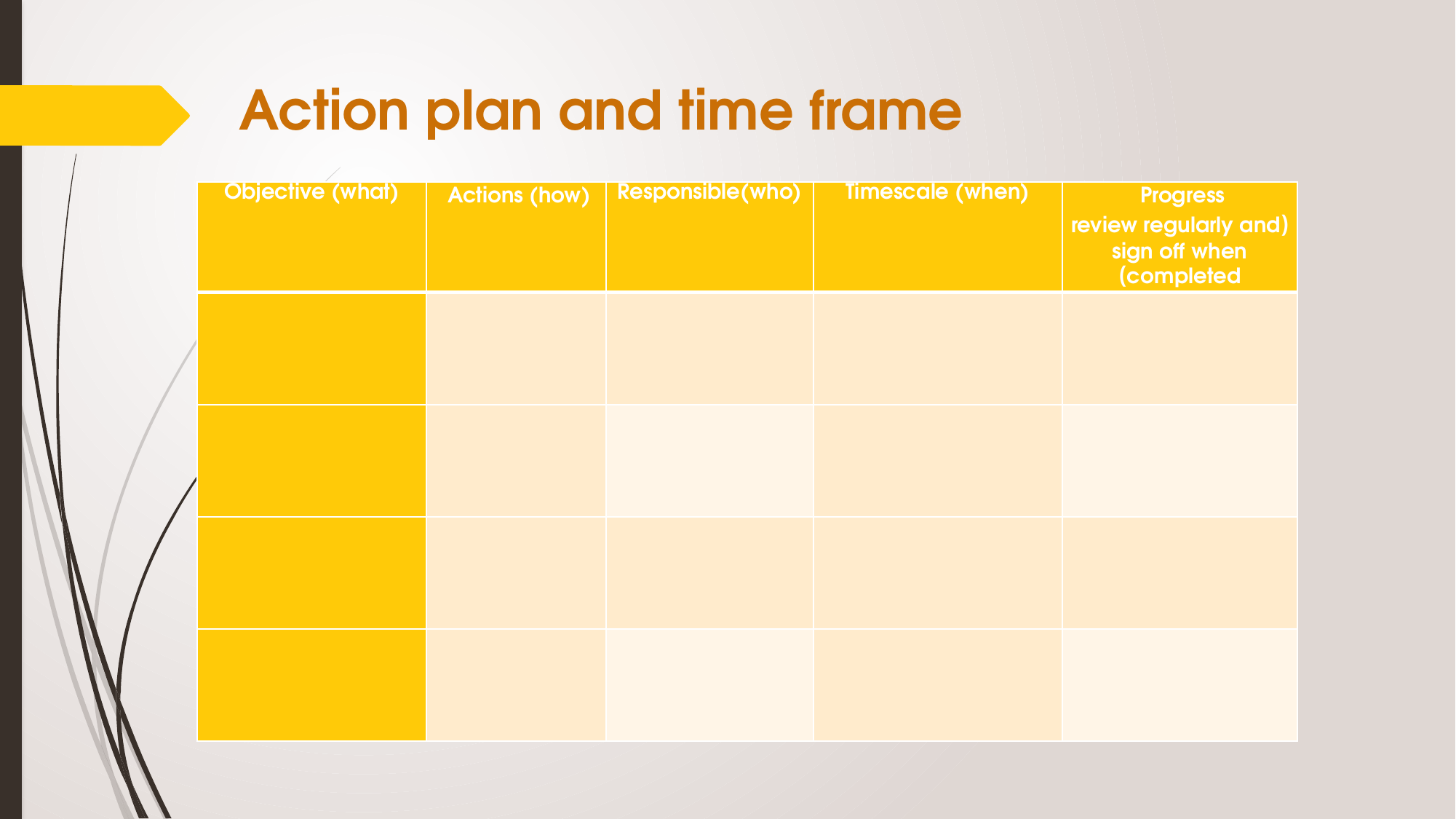

# Action plan and time frame
| Objective (what) | Actions (how) | Responsible(who) | Timescale (when) | Progress (review regularly and sign off when completed) |
| --- | --- | --- | --- | --- |
|  |  |  |  |  |
|  |  |  |  |  |
|  |  |  |  |  |
|  |  |  |  |  |